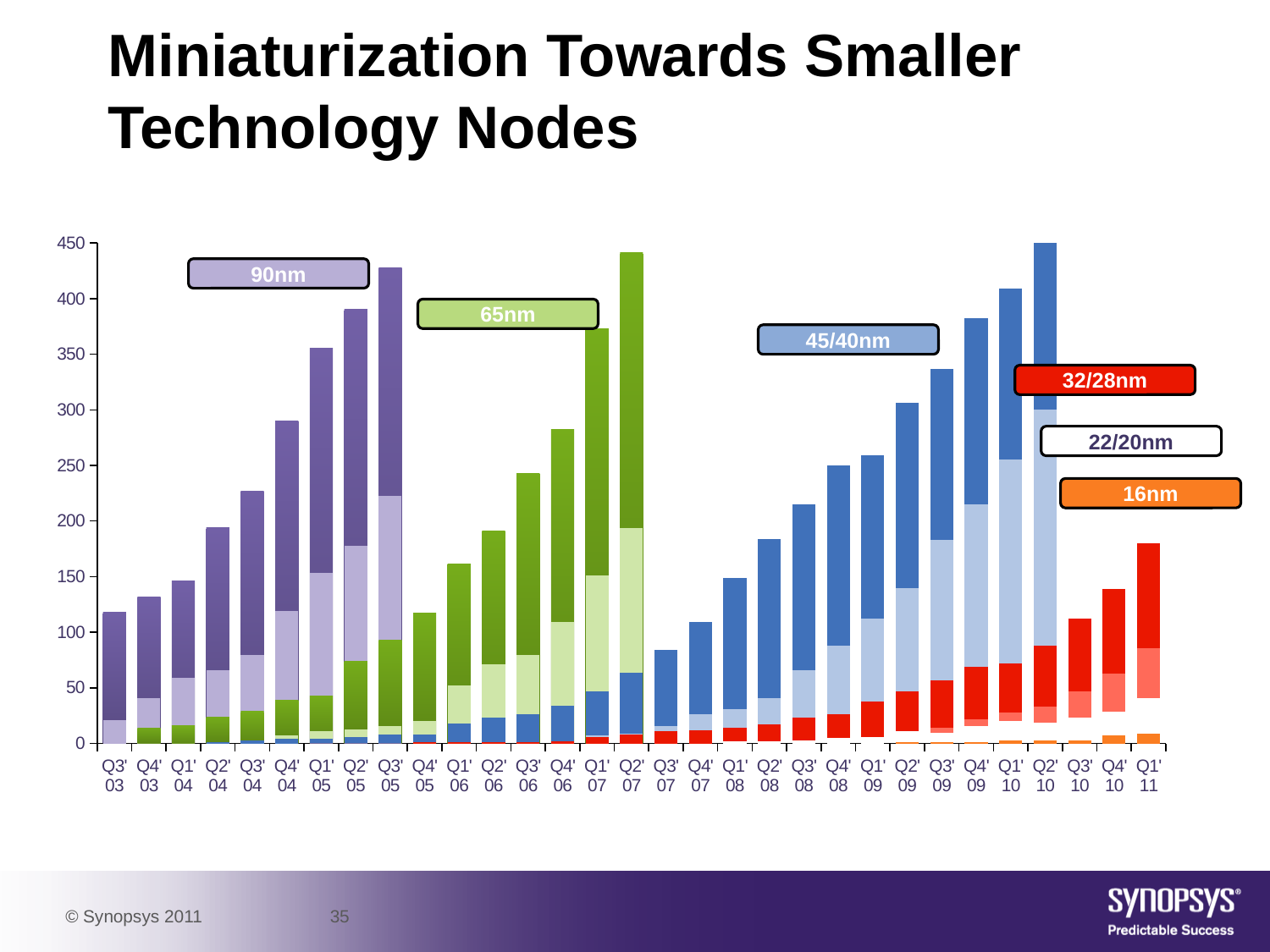

# Miniaturization Towards Smaller Technology Nodes

### Chart

| Category | Active90 | Tapeouts90 | Active65 | Tapeouts65 | Active45 | Tapeouts45 | Active32 | Tapeout32 | Active22 | Tapeout 22 | Active16nm |
|---|---|---|---|---|---|---|---|---|---|---|---|
| Q3'03 | 118.0 | 21.0 | None | None | None | None | None | None | None | None | None |
| Q4'03 | 132.0 | 41.0 | 14.0 | 0.0 | None | None | None | None | None | None | None |
| Q1'04 | 146.0 | 59.0 | 16.0 | 0.0 | None | None | None | None | None | None | None |
| Q2'04 | 194.0 | 66.0 | 24.0 | 0.0 | 1.0 | 0.0 | None | None | None | None | None |
| Q3'04 | 227.0 | 80.0 | 29.0 | 1.0 | 3.0 | 0.0 | None | None | None | None | None |
| Q4'04 | 290.0 | 119.0 | 39.0 | 7.0 | 4.0 | 0.0 | None | None | None | None | None |
| Q1'05 | 355.0 | 153.0 | 43.0 | 11.0 | 4.0 | 0.0 | 0.0 | 0.0 | None | None | None |
| Q2'05 | 390.0 | 178.0 | 74.0 | 13.0 | 6.0 | 0.0 | 0.0 | 0.0 | None | None | None |
| Q3'05 | 428.0 | 223.0 | 93.0 | 16.0 | 8.0 | 0.0 | 0.0 | 0.0 | None | None | None |
| Q4'05 | None | None | 117.0 | 20.0 | 8.0 | 0.0 | 1.0 | 0.0 | None | None | None |
| Q1'06 | None | None | 161.0 | 52.0 | 18.0 | 0.0 | 1.0 | 0.0 | None | None | None |
| Q2'06 | None | None | 191.0 | 71.0 | 23.0 | 0.0 | 1.0 | 0.0 | None | None | None |
| Q3'06 | None | None | 243.0 | 80.0 | 26.0 | 1.0 | 1.0 | 0.0 | None | None | None |
| Q4'06 | None | None | 282.0 | 109.0 | 34.0 | 1.0 | 2.0 | 0.0 | None | None | None |
| Q1'07 | None | None | 373.0 | 151.0 | 47.0 | 7.0 | 6.0 | 0.0 | None | None | None |
| Q2'07 | None | None | 441.0 | 194.0 | 64.0 | 9.0 | 8.0 | 0.0 | None | None | None |
| Q3'07 | None | None | None | None | 84.0 | 16.0 | 11.0 | 0.0 | None | None | None |
| Q4'07 | None | None | None | None | 109.0 | 26.0 | 12.0 | 0.0 | None | None | None |
| Q1'08 | None | None | None | None | 149.0 | 31.0 | 14.0 | 0.0 | 2.0 | None | None |
| Q2'08 | None | None | None | None | 184.0 | 41.0 | 17.0 | 0.0 | 2.0 | None | None |
| Q3'08 | None | None | None | None | 215.0 | 66.0 | 23.0 | 0.0 | 3.0 | None | None |
| Q4'08 | None | None | None | None | 250.0 | 88.0 | 26.0 | 1.0 | 5.0 | None | None |
| Q1'09 | None | None | None | None | 259.0 | 112.0 | 38.0 | 3.0 | 6.0 | None | None |
| Q2'09 | None | None | None | None | 306.0 | 140.0 | 47.0 | 5.0 | 11.0 | None | 1.0 |
| Q3'09 | None | None | None | None | 337.0 | 183.0 | 57.0 | 14.0 | 10.0 | None | 1.0 |
| Q4'09 | None | None | None | None | 382.0 | 215.0 | 69.0 | 22.0 | 16.0 | None | 1.0 |
| Q1'10 | None | None | None | None | 409.0 | 255.0 | 72.0 | 28.0 | 20.0 | 1.0 | 3.0 |
| Q2'10 | None | None | None | None | 481.0 | 300.0 | 88.0 | 33.0 | 19.0 | 2.0 | 3.0 |
| Q3'10 | None | None | None | None | None | None | 112.0 | 47.0 | 23.0 | 2.0 | 3.0 |
| Q4'10 | None | None | None | None | None | None | 139.0 | 63.0 | 29.0 | 6.0 | 7.0 |
| Q1'11 | None | None | None | None | None | None | 180.0 | 86.0 | 41.0 | 8.0 | 9.0 |
90nm
65nm
45/40nm
32/28nm
22/20nm
16nm